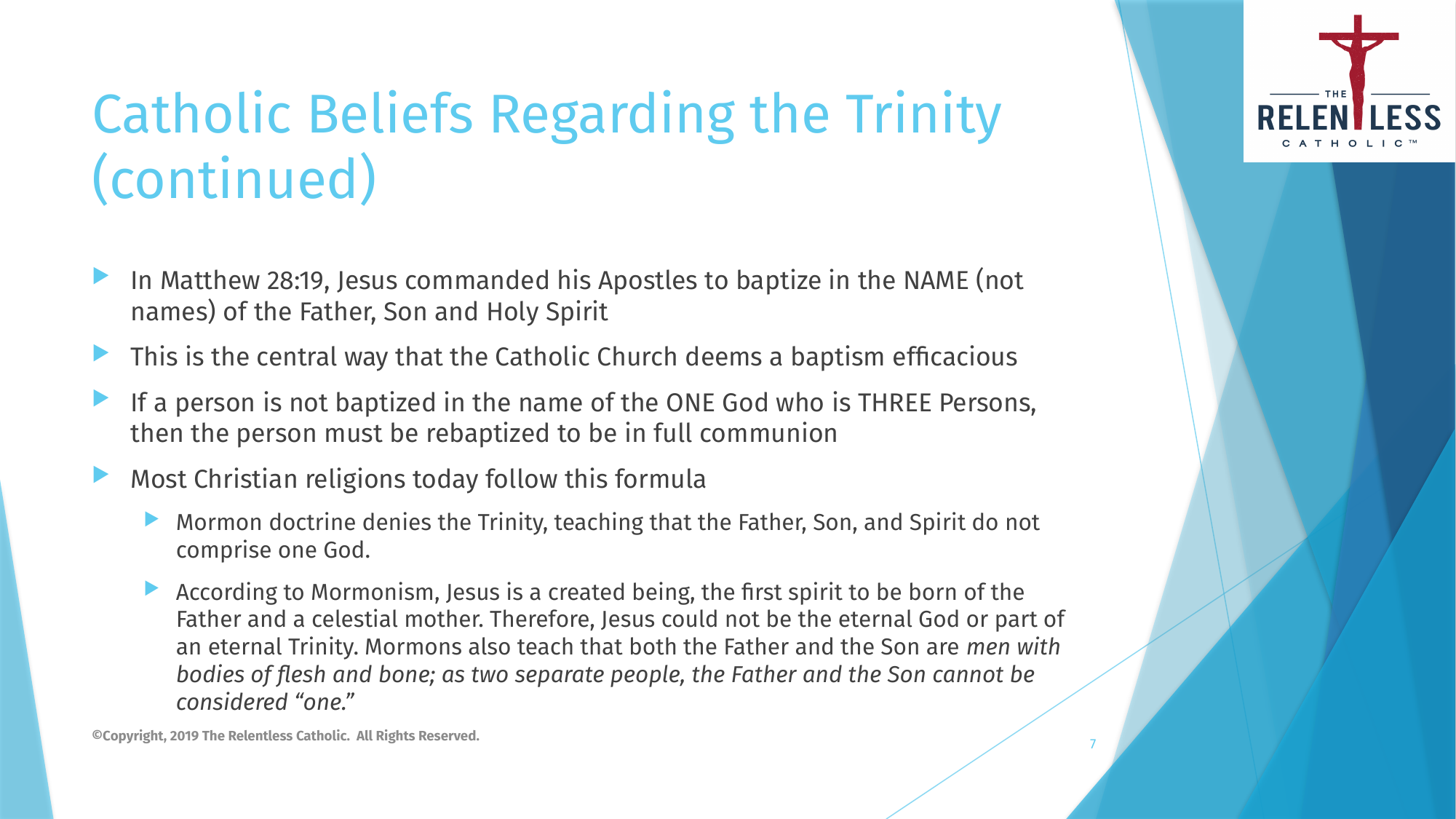

# Catholic Beliefs Regarding the Trinity (continued)
In Matthew 28:19, Jesus commanded his Apostles to baptize in the NAME (not names) of the Father, Son and Holy Spirit
This is the central way that the Catholic Church deems a baptism efficacious
If a person is not baptized in the name of the ONE God who is THREE Persons, then the person must be rebaptized to be in full communion
Most Christian religions today follow this formula
Mormon doctrine denies the Trinity, teaching that the Father, Son, and Spirit do not comprise one God.
According to Mormonism, Jesus is a created being, the first spirit to be born of the Father and a celestial mother. Therefore, Jesus could not be the eternal God or part of an eternal Trinity. Mormons also teach that both the Father and the Son are men with bodies of flesh and bone; as two separate people, the Father and the Son cannot be considered “one.”
©Copyright, 2019 The Relentless Catholic.  All Rights Reserved.

7